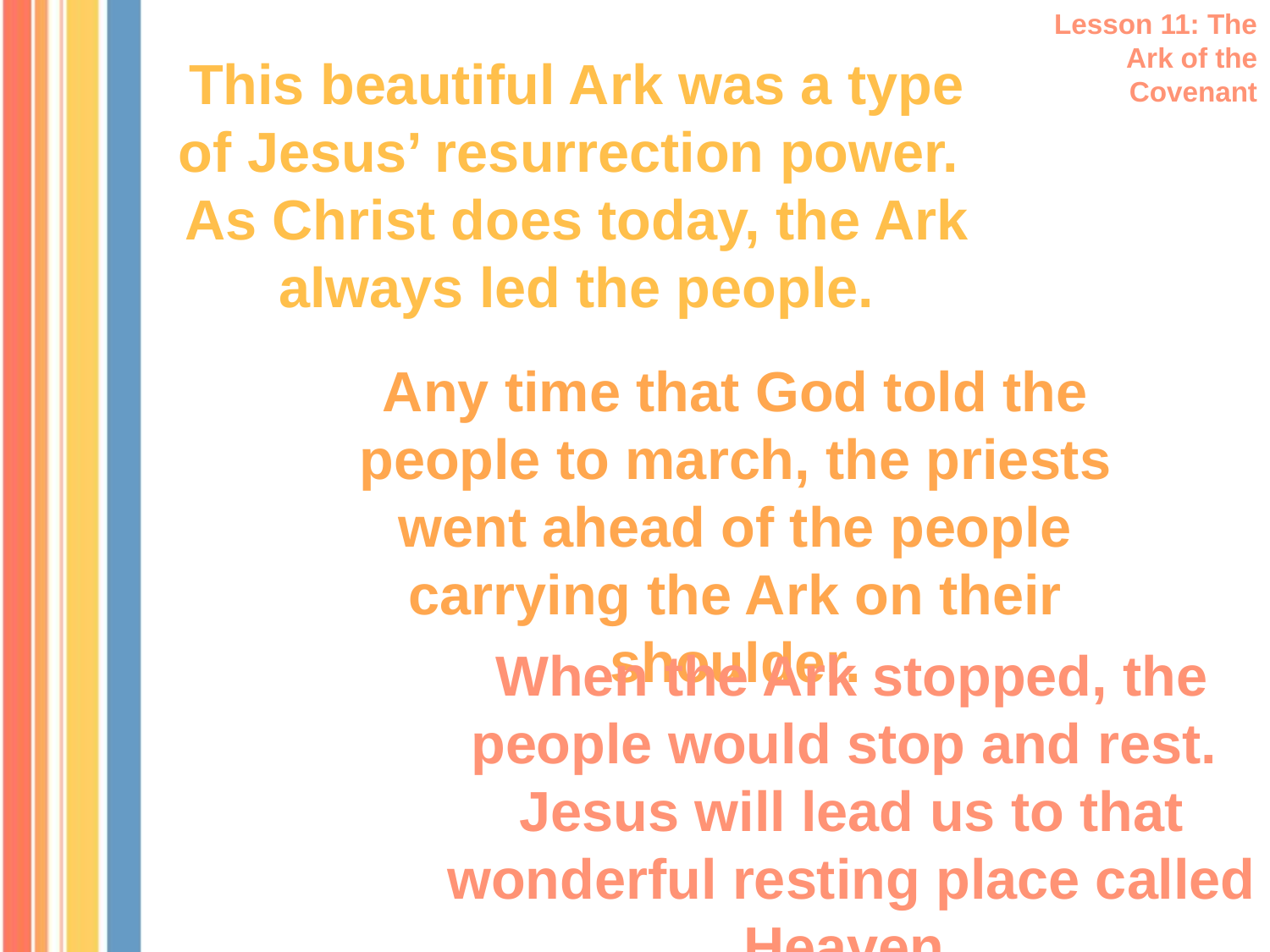

Lesson 11: The Ark of the Covenant
This beautiful Ark was a type of Jesus’ resurrection power.  As Christ does today, the Ark always led the people.
Any time that God told the people to march, the priests went ahead of the people carrying the Ark on their shoulder.
When the Ark stopped, the people would stop and rest.  Jesus will lead us to that wonderful resting place called Heaven.